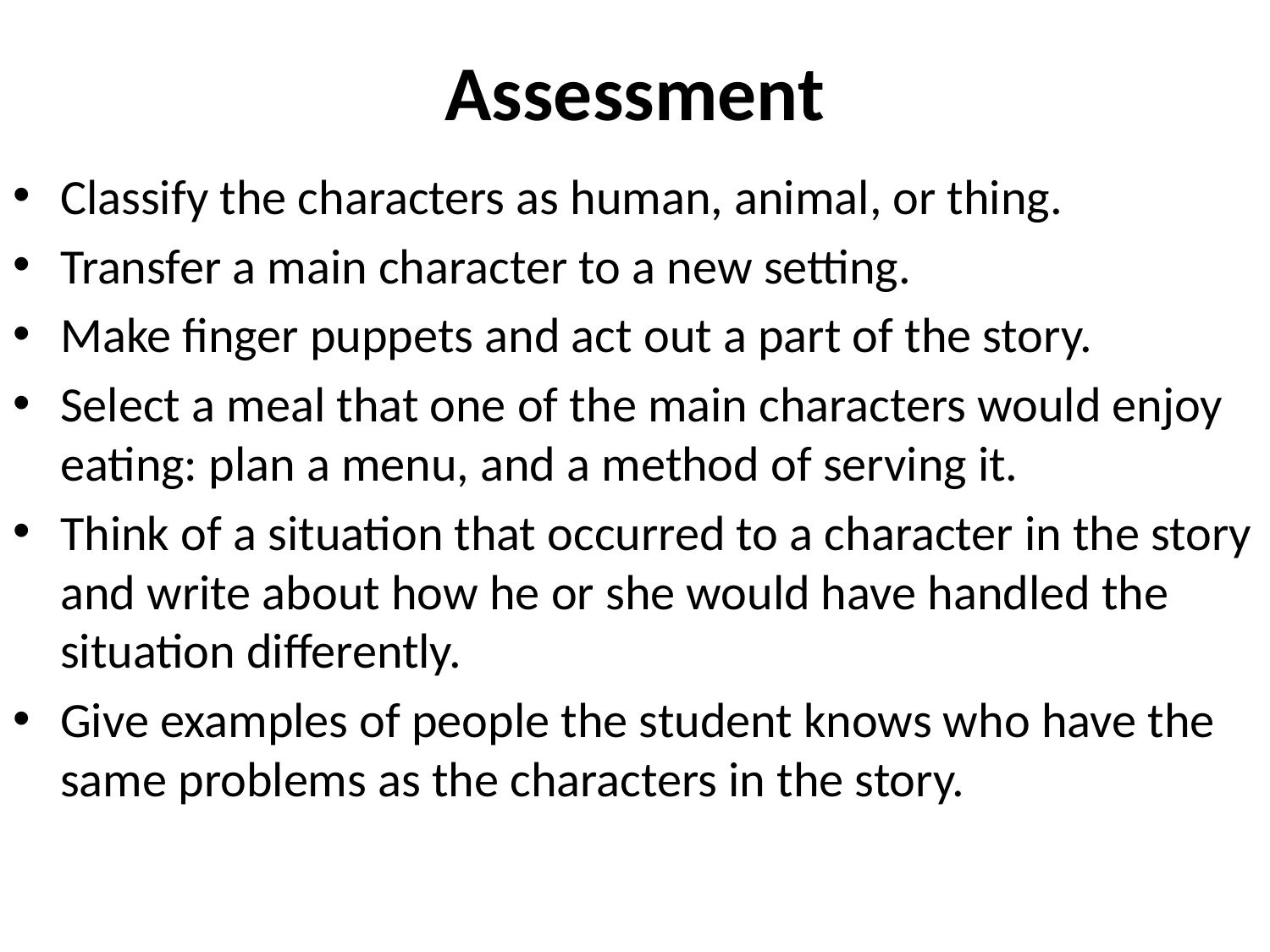

# Assessment
Classify the characters as human, animal, or thing.
Transfer a main character to a new setting.
Make finger puppets and act out a part of the story.
Select a meal that one of the main characters would enjoy eating: plan a menu, and a method of serving it.
Think of a situation that occurred to a character in the story and write about how he or she would have handled the situation differently.
Give examples of people the student knows who have the same problems as the characters in the story.